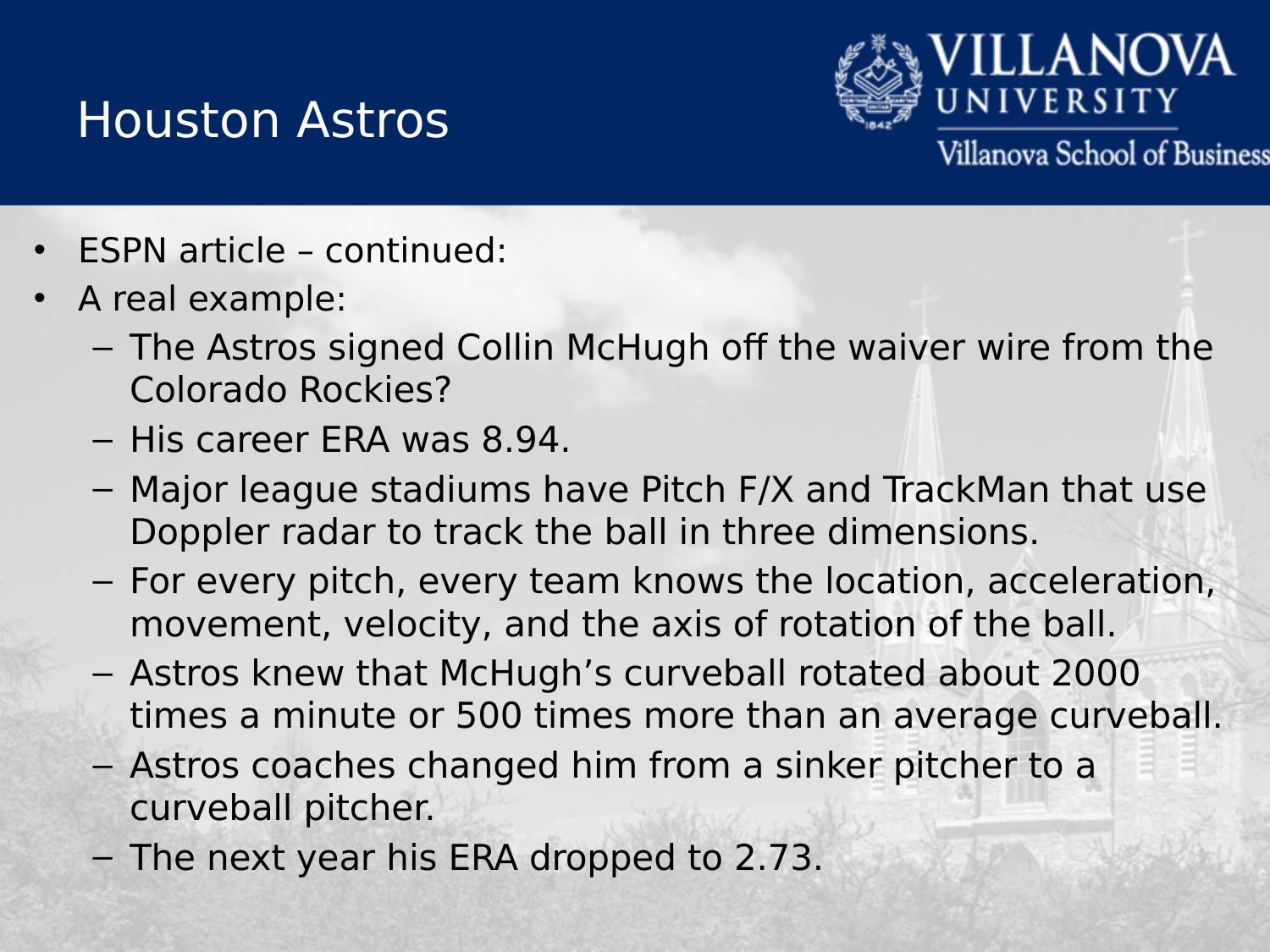

# Houston Astros
ESPN article – continued:
A real example:
The Astros signed Collin McHugh off the waiver wire from the Colorado Rockies?
His career ERA was 8.94.
Major league stadiums have Pitch F/X and TrackMan that use Doppler radar to track the ball in three dimensions.
For every pitch, every team knows the location, acceleration, movement, velocity, and the axis of rotation of the ball.
Astros knew that McHugh’s curveball rotated about 2000 times a minute or 500 times more than an average curveball.
Astros coaches changed him from a sinker pitcher to a curveball pitcher.
The next year his ERA dropped to 2.73.